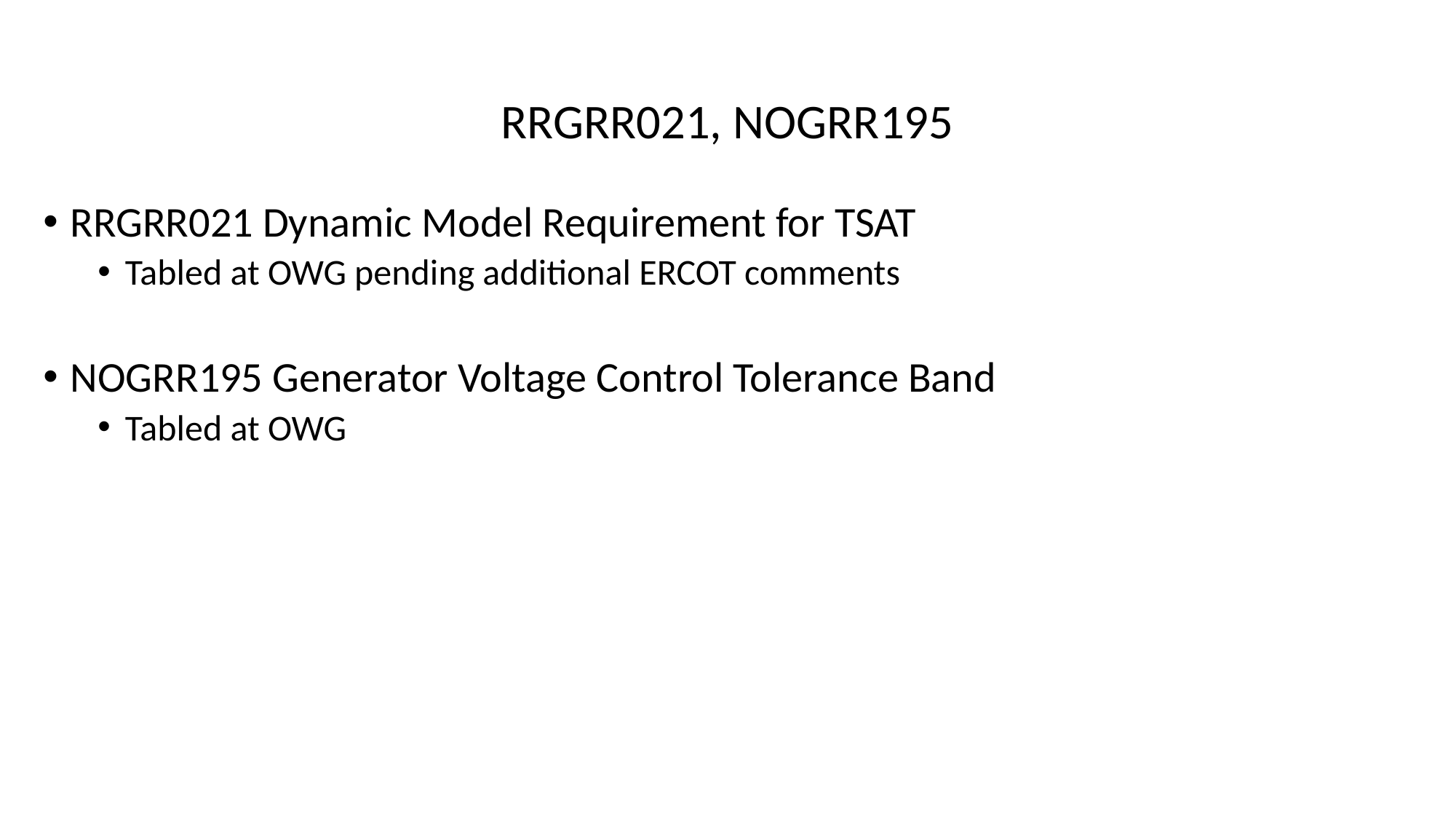

# RRGRR021, NOGRR195
RRGRR021 Dynamic Model Requirement for TSAT
Tabled at OWG pending additional ERCOT comments

NOGRR195 Generator Voltage Control Tolerance Band
Tabled at OWG